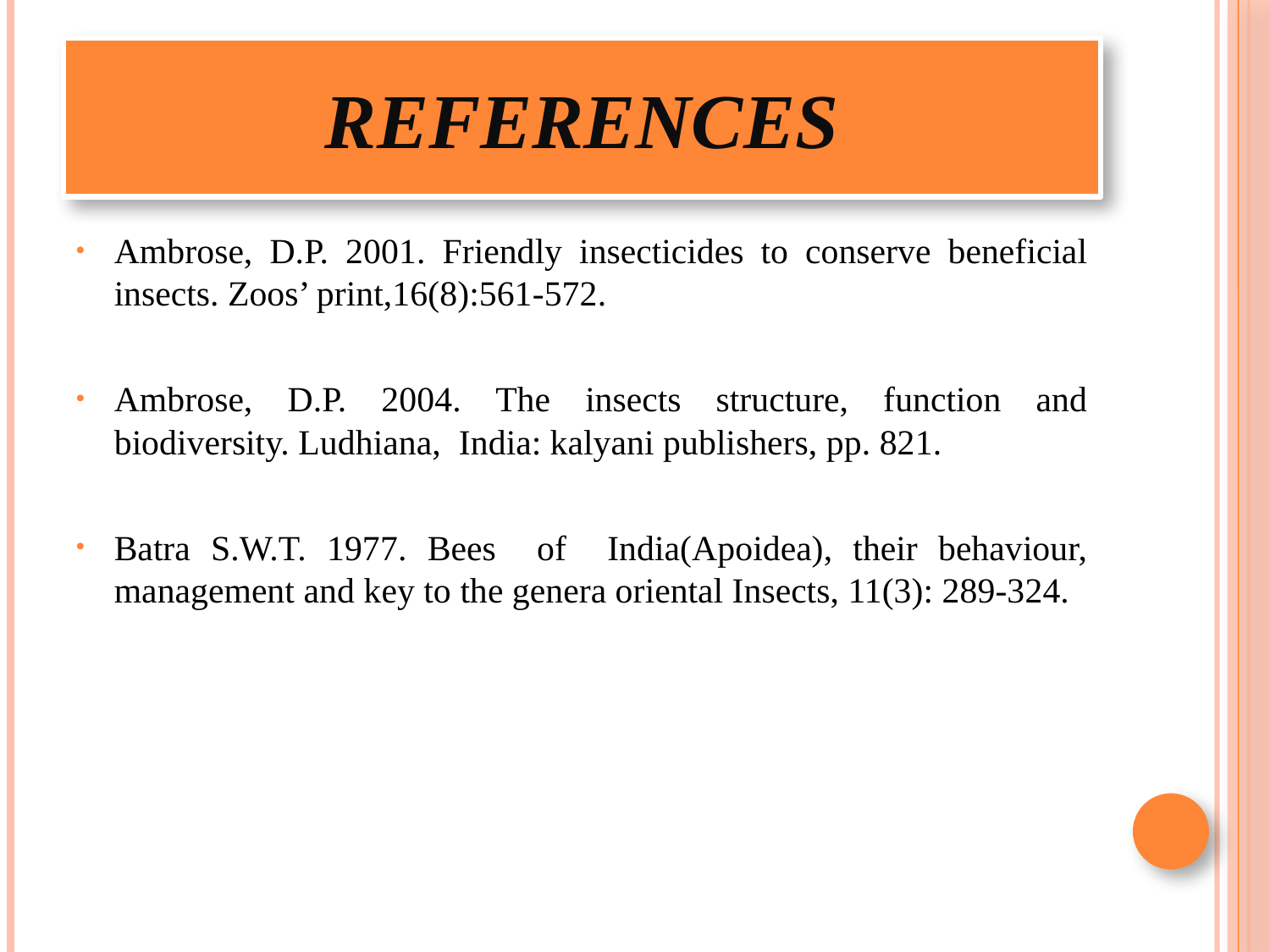

# References
Ambrose, D.P. 2001. Friendly insecticides to conserve beneficial insects. Zoos’ print,16(8):561-572.

Ambrose, D.P. 2004. The insects structure, function and biodiversity. Ludhiana,  India: kalyani publishers, pp. 821.

Batra S.W.T. 1977. Bees  of  India(Apoidea), their behaviour, management and key to the genera oriental Insects, 11(3): 289-324.